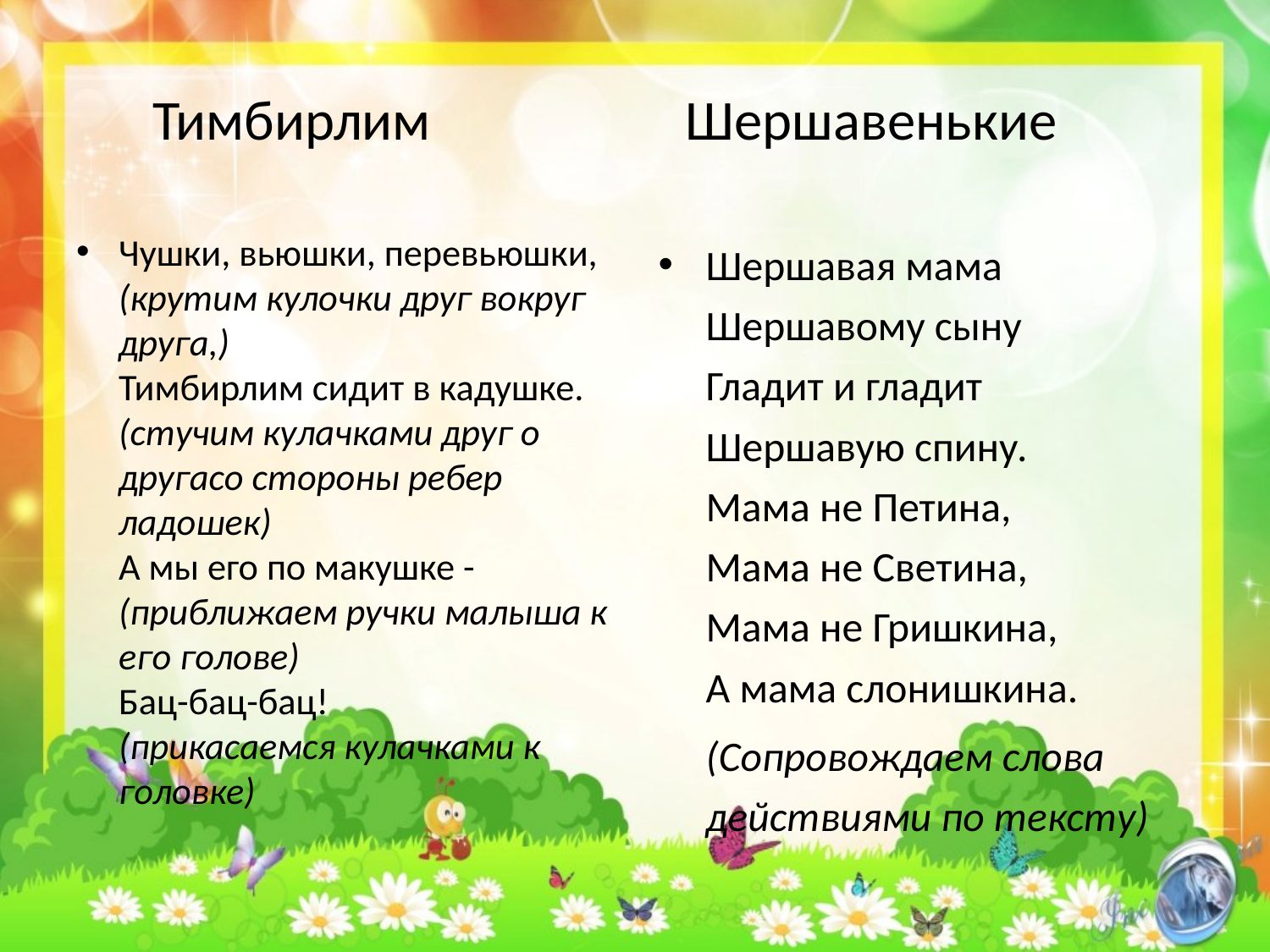

# Тимбирлим                    Шершавенькие
Чушки, вьюшки, перевьюшки,
(крутим кулочки друг вокруг друга,)
Тимбирлим сидит в кадушке.
(стучим кулачками друг о другасо стороны ребер ладошек)
А мы его по макушке - 
(приближаем ручки малыша к его голове)
Бац-бац-бац!
(прикасаемся кулачками к головке)

Шершавая мама 
Шершавому сыну 
Гладит и гладит 
Шершавую спину. 
Мама не Петина, 
Мама не Светина, 
Мама не Гришкина, 
А мама слонишкина.
     (Сопровождаем слова действиями по тексту)